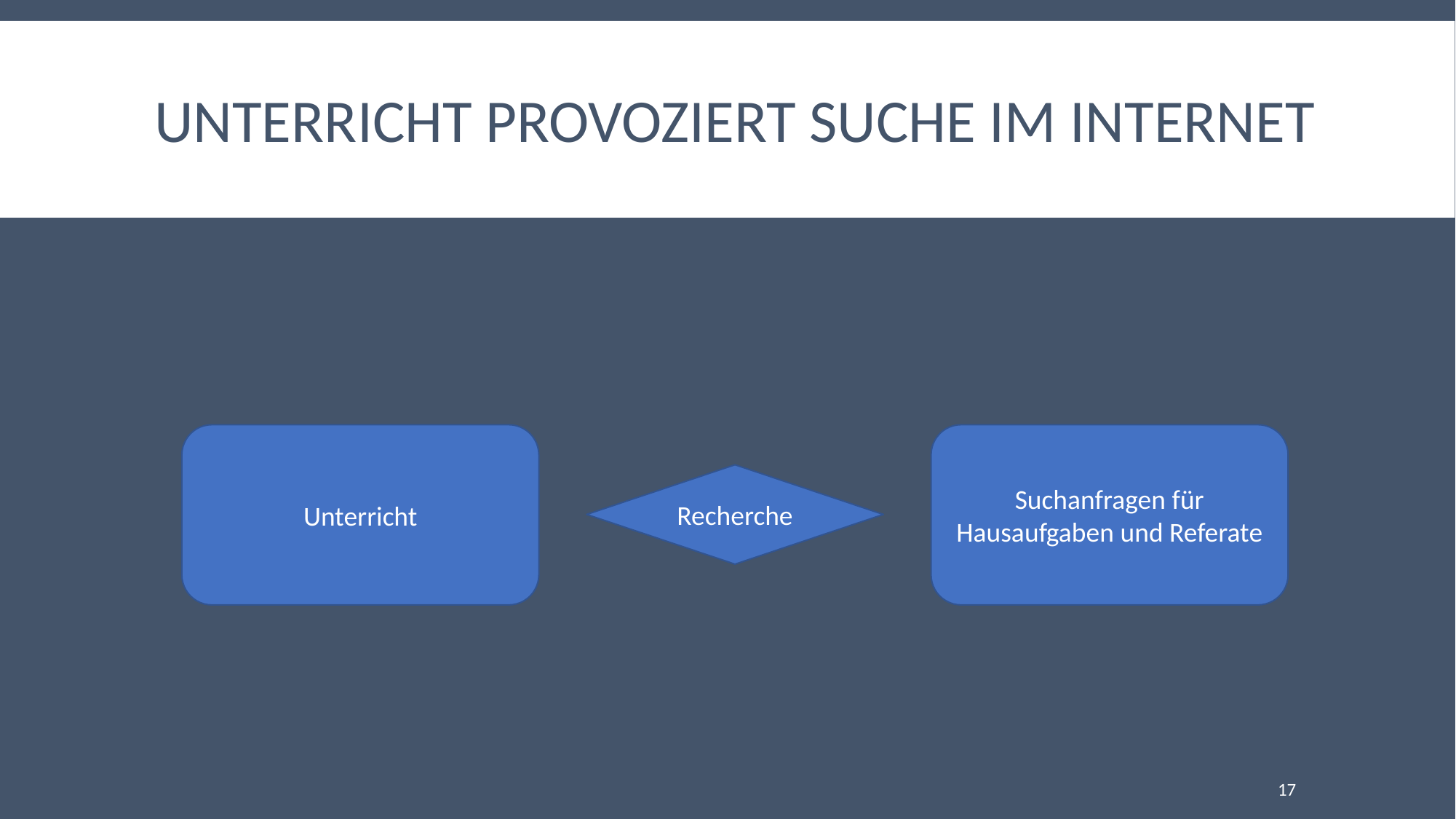

# Unterricht Provoziert Suche im Internet
Unterricht
Suchanfragen für Hausaufgaben und Referate
Recherche
17